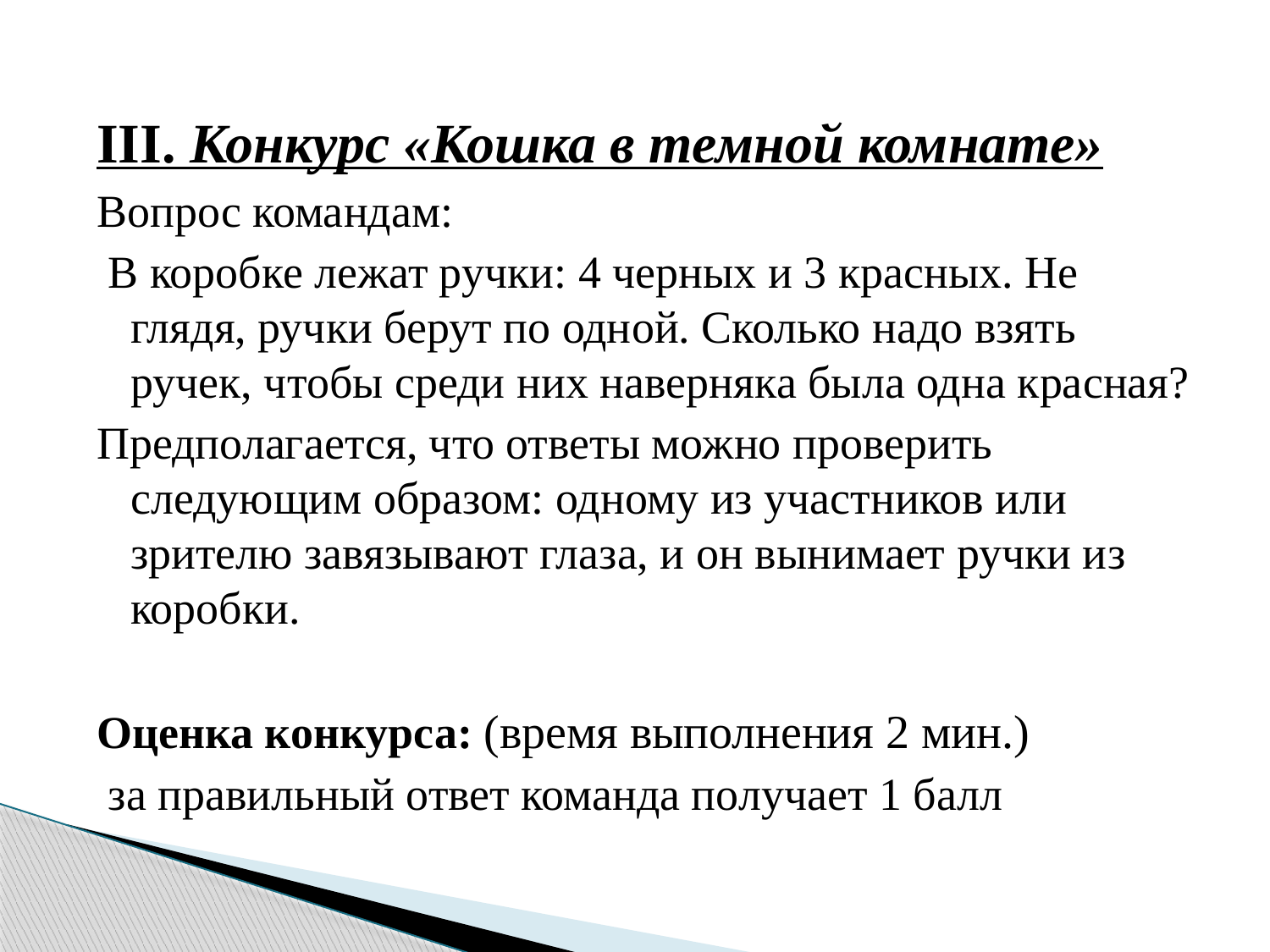

#

III. Конкурс «Кошка в темной комнате»
Вопрос командам:
 В коробке лежат ручки: 4 черных и 3 красных. Не глядя, ручки берут по одной. Сколько надо взять ручек, чтобы среди них наверняка была одна красная?
Предполагается, что ответы можно проверить следующим образом: одному из участников или зрителю завязывают глаза, и он вынимает ручки из коробки.

Оценка конкурса: (время выполнения 2 мин.)
 за правильный ответ команда получает 1 балл